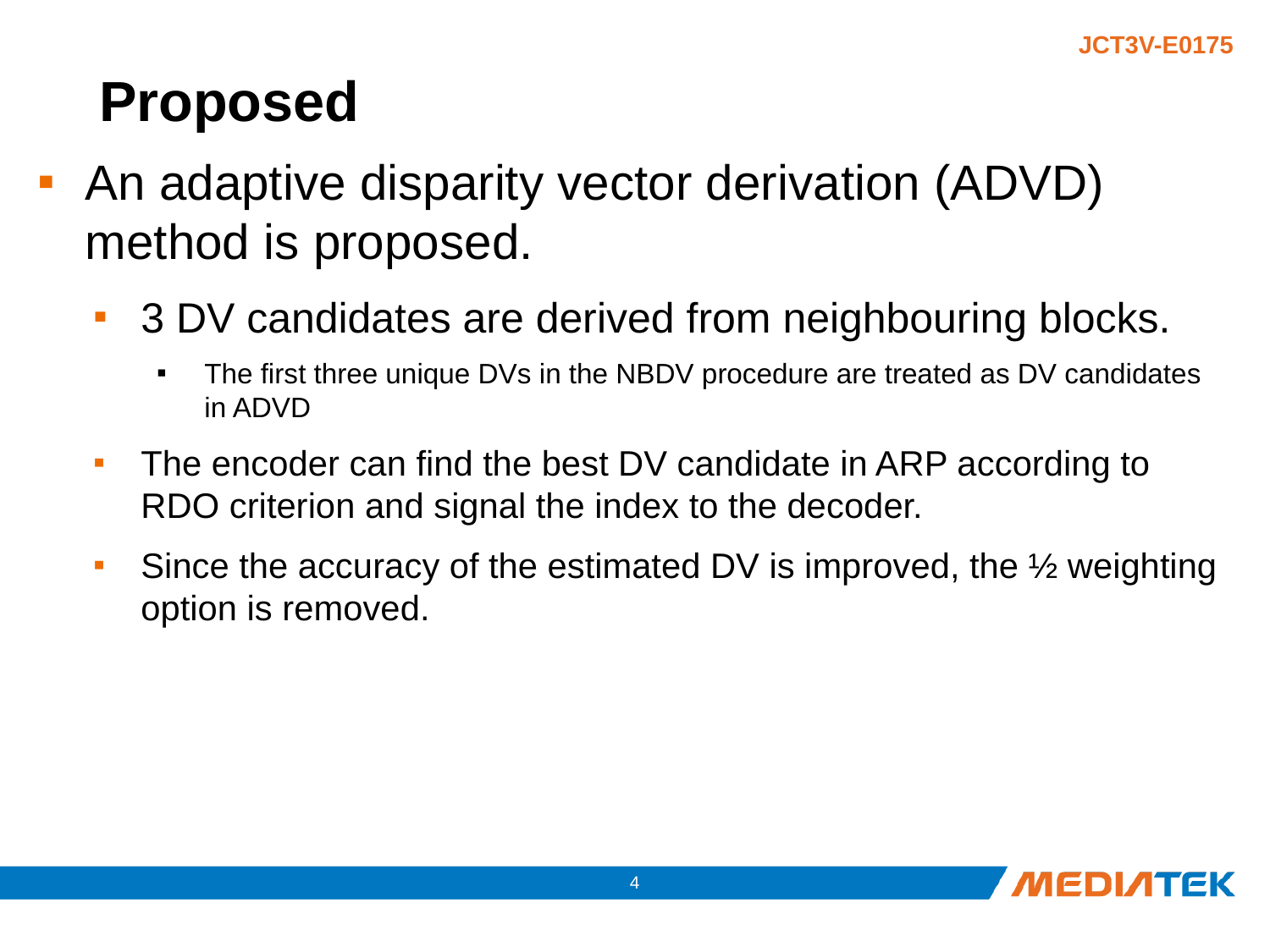

# Proposed
An adaptive disparity vector derivation (ADVD) method is proposed.
3 DV candidates are derived from neighbouring blocks.
The first three unique DVs in the NBDV procedure are treated as DV candidates in ADVD
The encoder can find the best DV candidate in ARP according to RDO criterion and signal the index to the decoder.
Since the accuracy of the estimated DV is improved, the ½ weighting option is removed.
4